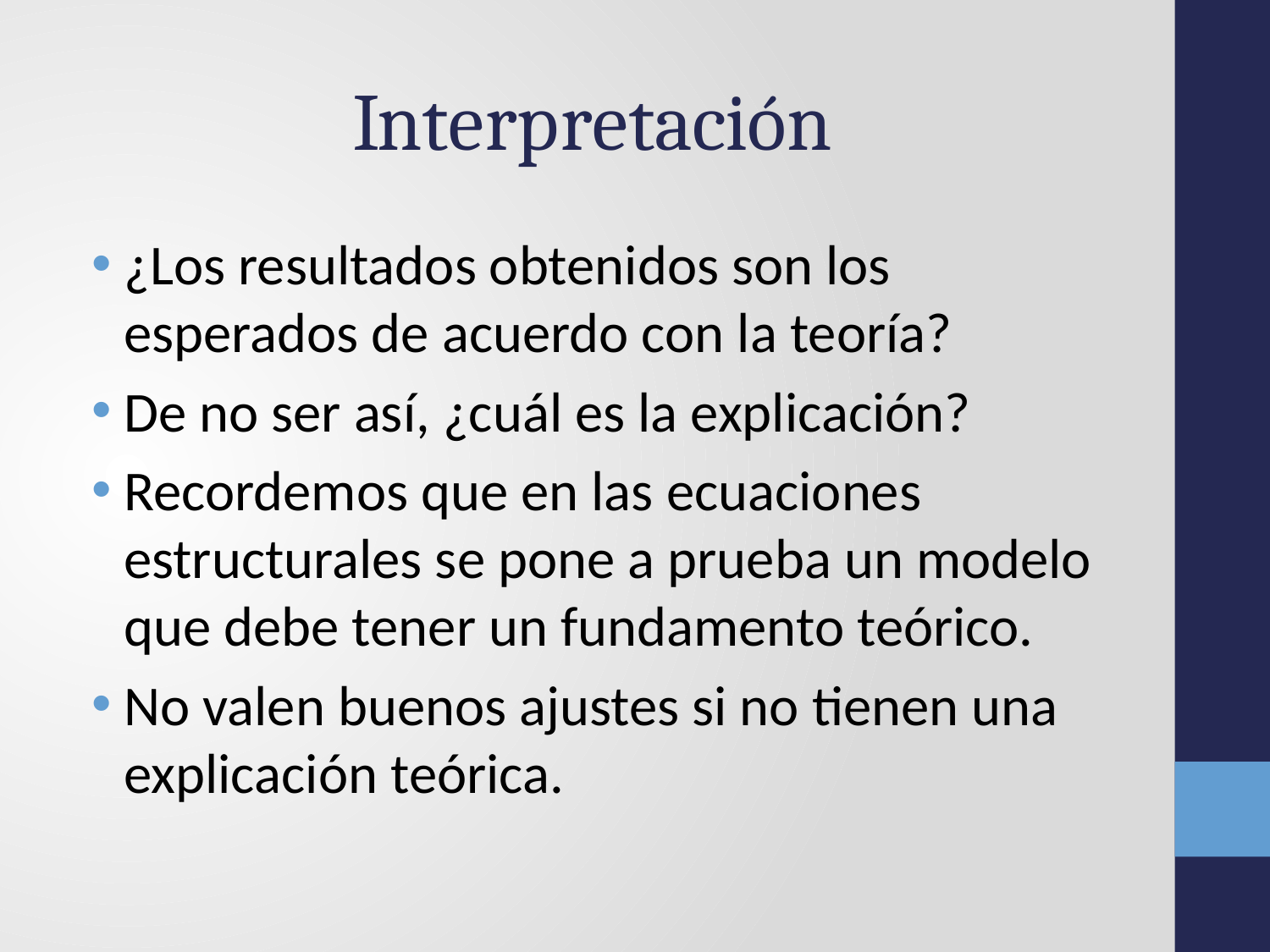

# Interpretación
¿Los resultados obtenidos son los esperados de acuerdo con la teoría?
De no ser así, ¿cuál es la explicación?
Recordemos que en las ecuaciones estructurales se pone a prueba un modelo que debe tener un fundamento teórico.
No valen buenos ajustes si no tienen una explicación teórica.